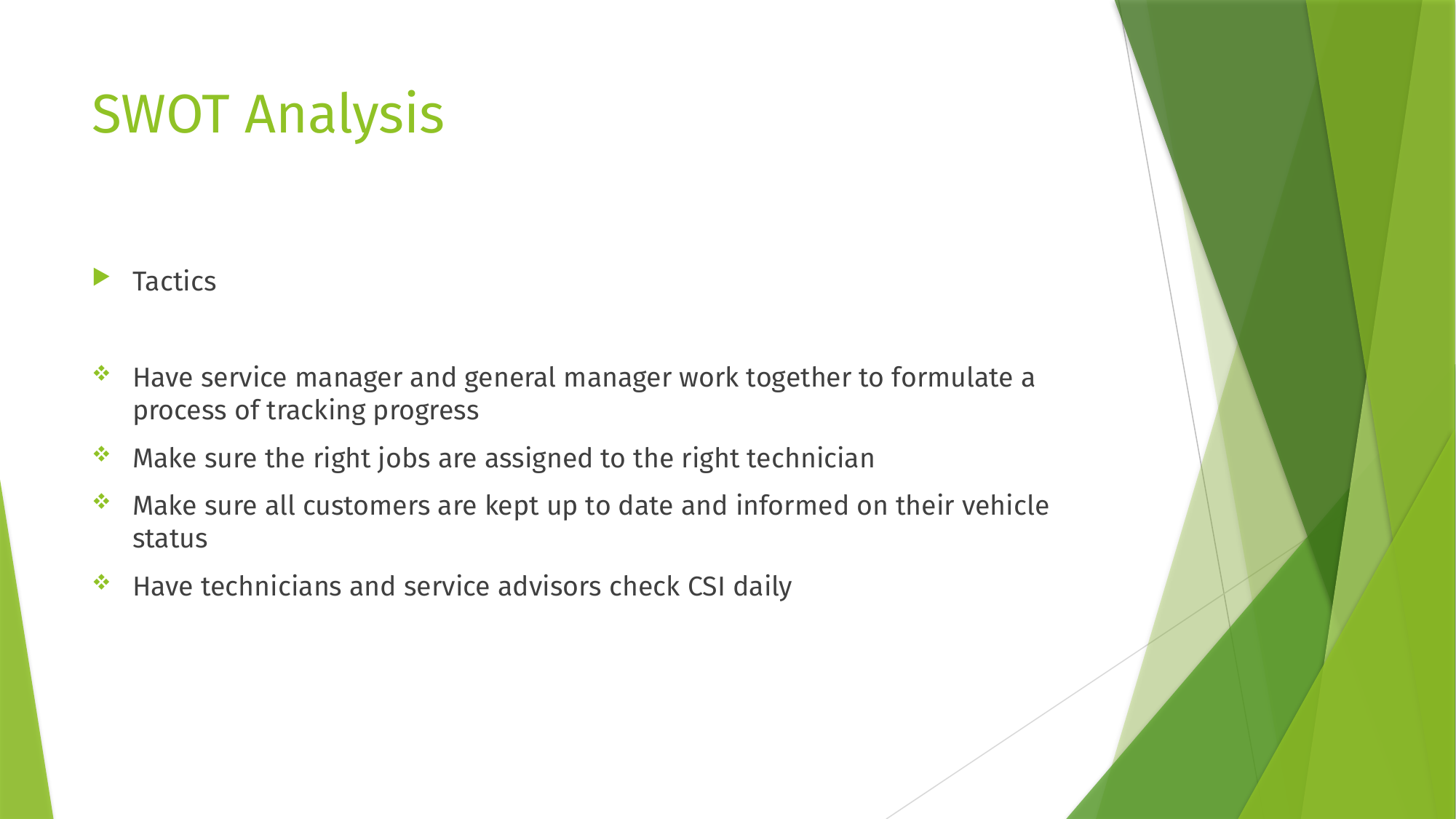

# SWOT Analysis
Tactics

Have service manager and general manager work together to formulate a process of tracking progress
Make sure the right jobs are assigned to the right technician
Make sure all customers are kept up to date and informed on their vehicle status
Have technicians and service advisors check CSI daily